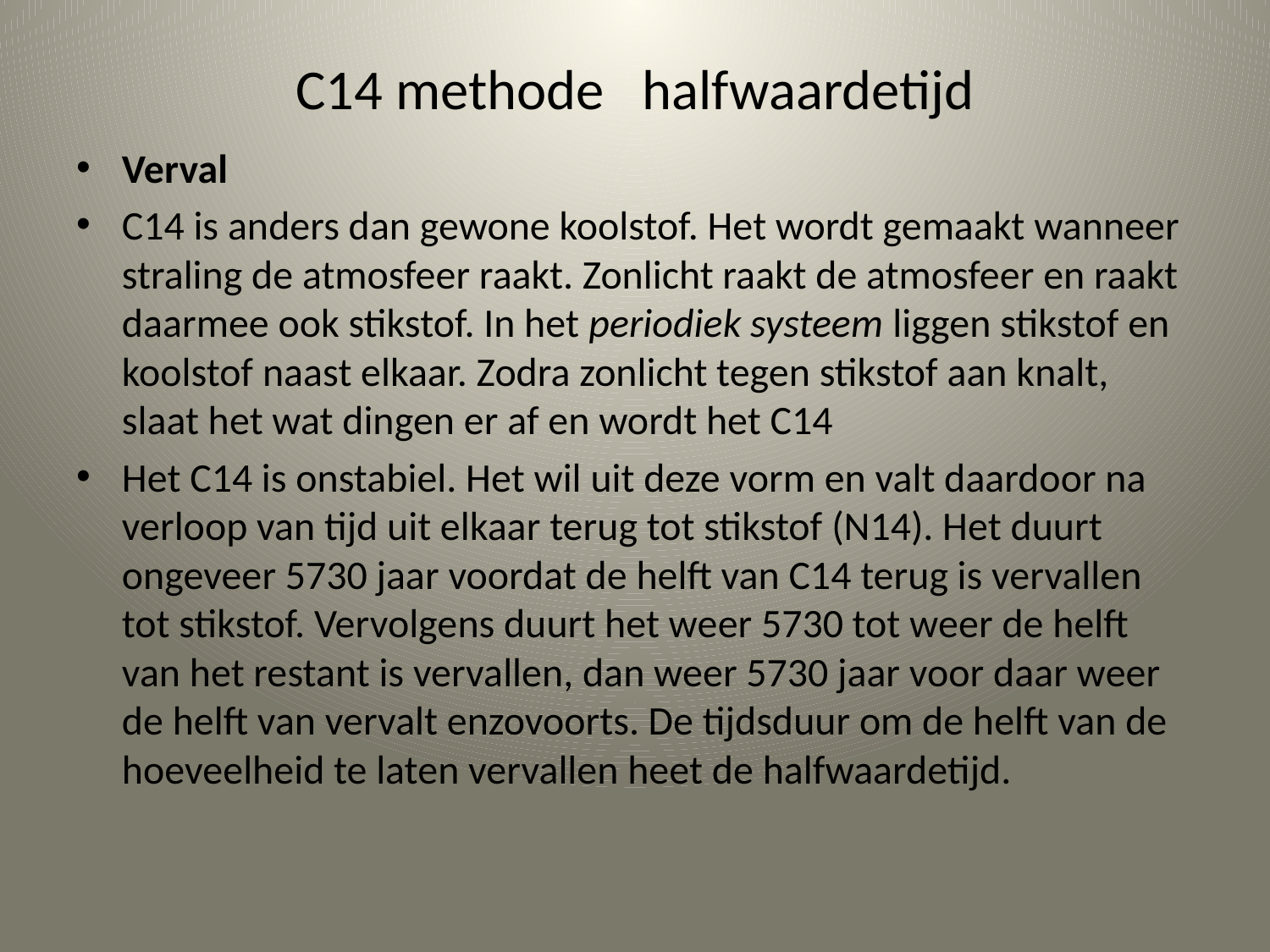

# C14 methode   halfwaardetijd
Verval
C14 is anders dan gewone koolstof. Het wordt gemaakt wanneer straling de atmosfeer raakt. Zonlicht raakt de atmosfeer en raakt daarmee ook stikstof. In het periodiek systeem liggen stikstof en koolstof naast elkaar. Zodra zonlicht tegen stikstof aan knalt, slaat het wat dingen er af en wordt het C14
Het C14 is onstabiel. Het wil uit deze vorm en valt daardoor na verloop van tijd uit elkaar terug tot stikstof (N14). Het duurt ongeveer 5730 jaar voordat de helft van C14 terug is vervallen tot stikstof. Vervolgens duurt het weer 5730 tot weer de helft van het restant is vervallen, dan weer 5730 jaar voor daar weer de helft van vervalt enzovoorts. De tijdsduur om de helft van de hoeveelheid te laten vervallen heet de halfwaardetijd.